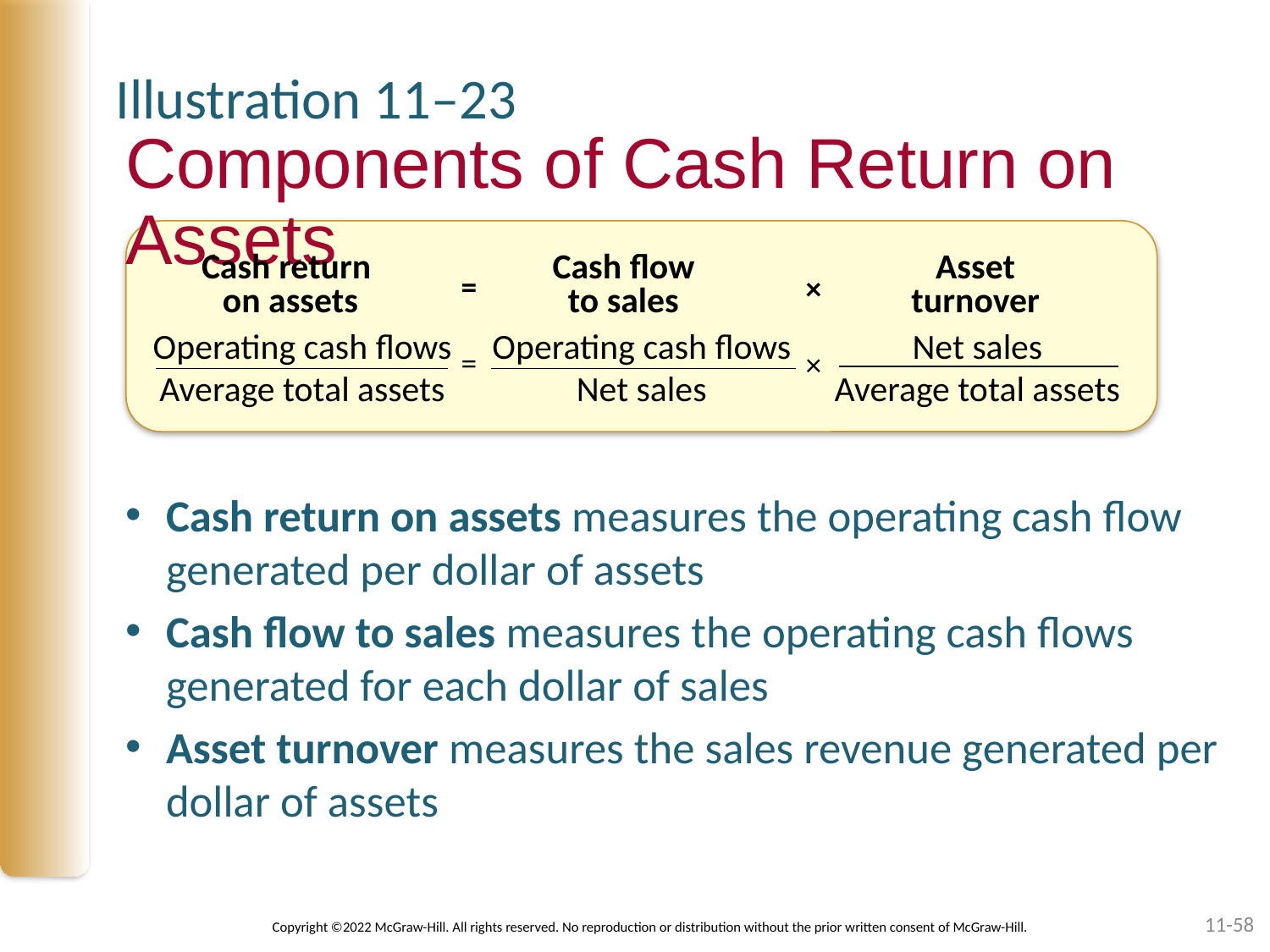

Illustration 11–23
# Components of Cash Return on Assets

Cash flow
to sales

Asset
turnover

Cash return
on assets

=

=
×

×
Operating cash flows
Average total assets
Net sales
Average total assets
Operating cash flows
Net sales
Cash return on assets measures the operating cash flow generated per dollar of assets
Cash flow to sales measures the operating cash flows generated for each dollar of sales
Asset turnover measures the sales revenue generated per dollar of assets
11-58
Copyright ©2022 McGraw-Hill. All rights reserved. No reproduction or distribution without the prior written consent of McGraw-Hill.